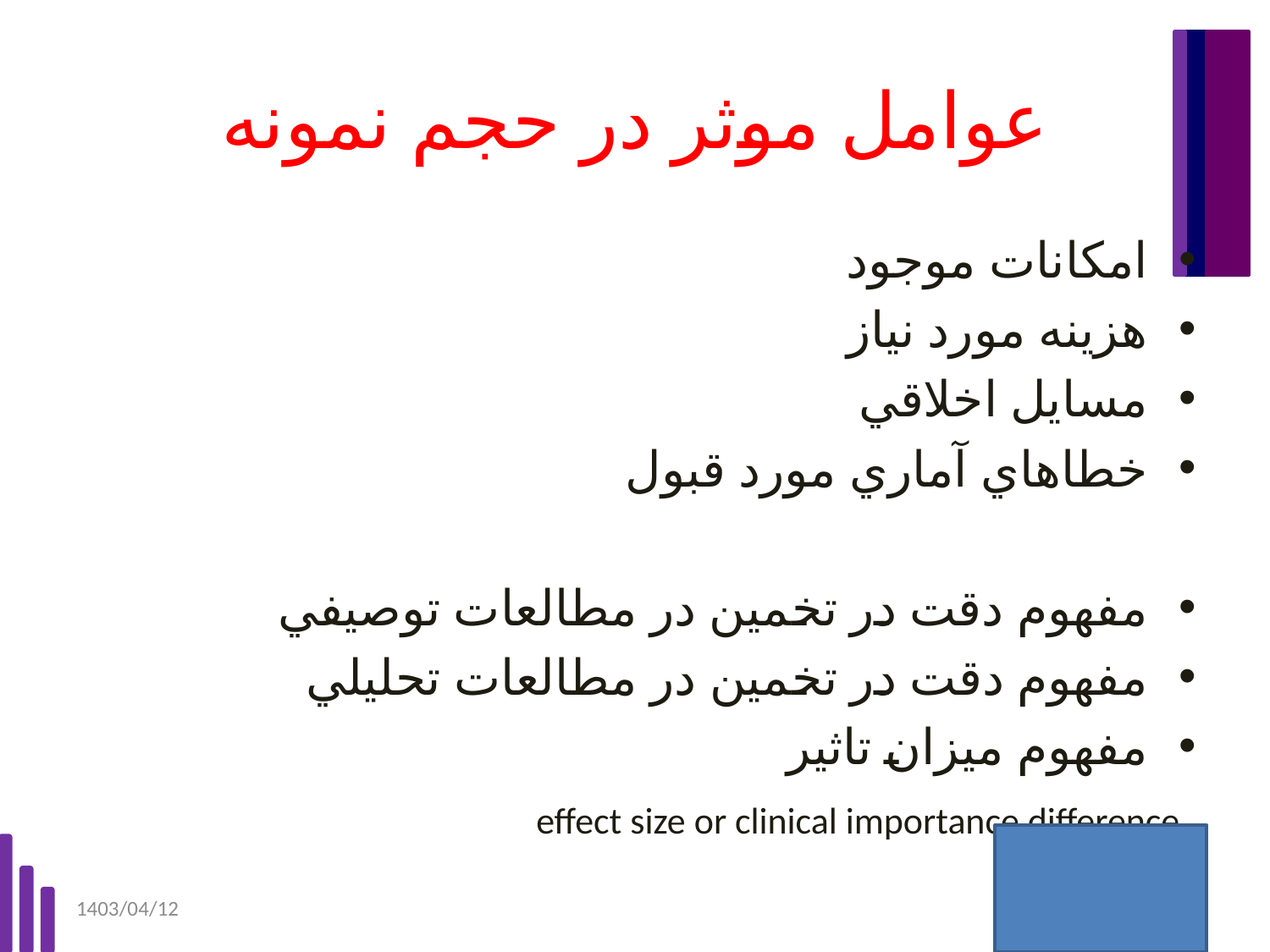

# عوامل موثر در حجم نمونه
امكانات موجود
هزينه مورد نياز
مسايل اخلاقي
خطاهاي آماري مورد قبول

مفهوم دقت در تخمين در مطالعات توصيفي
مفهوم دقت در تخمين در مطالعات تحليلي
مفهوم ميزان تاثير
 effect size or clinical importance difference

1403/04/12